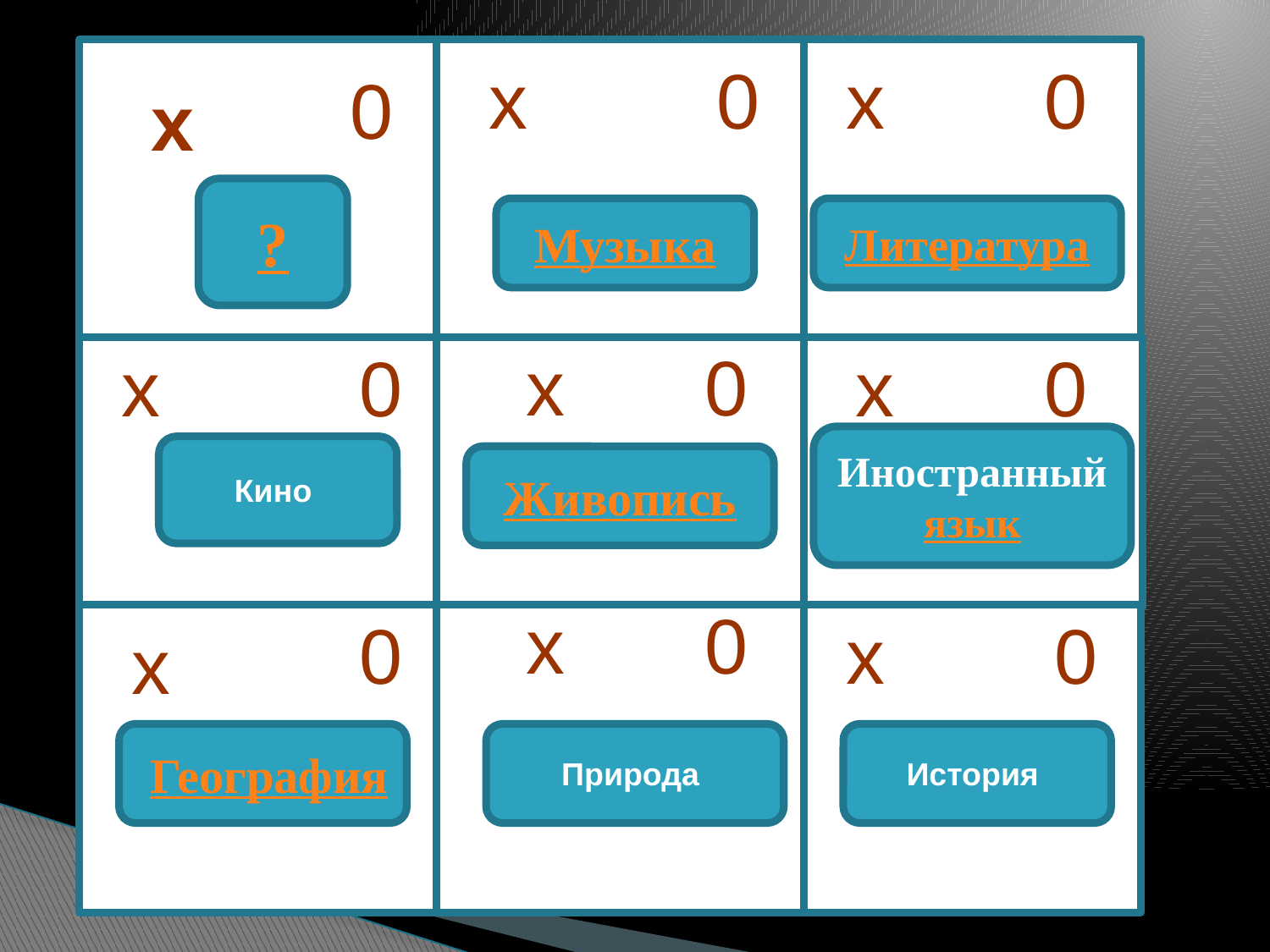

х
0
х
0
# х
0
?

Музыка
Музыка
Литература

х
0
х
0
х
0
Иностранный
язык
Кино
Живопись

х
0
0
х
0
х

 География
Природа
История